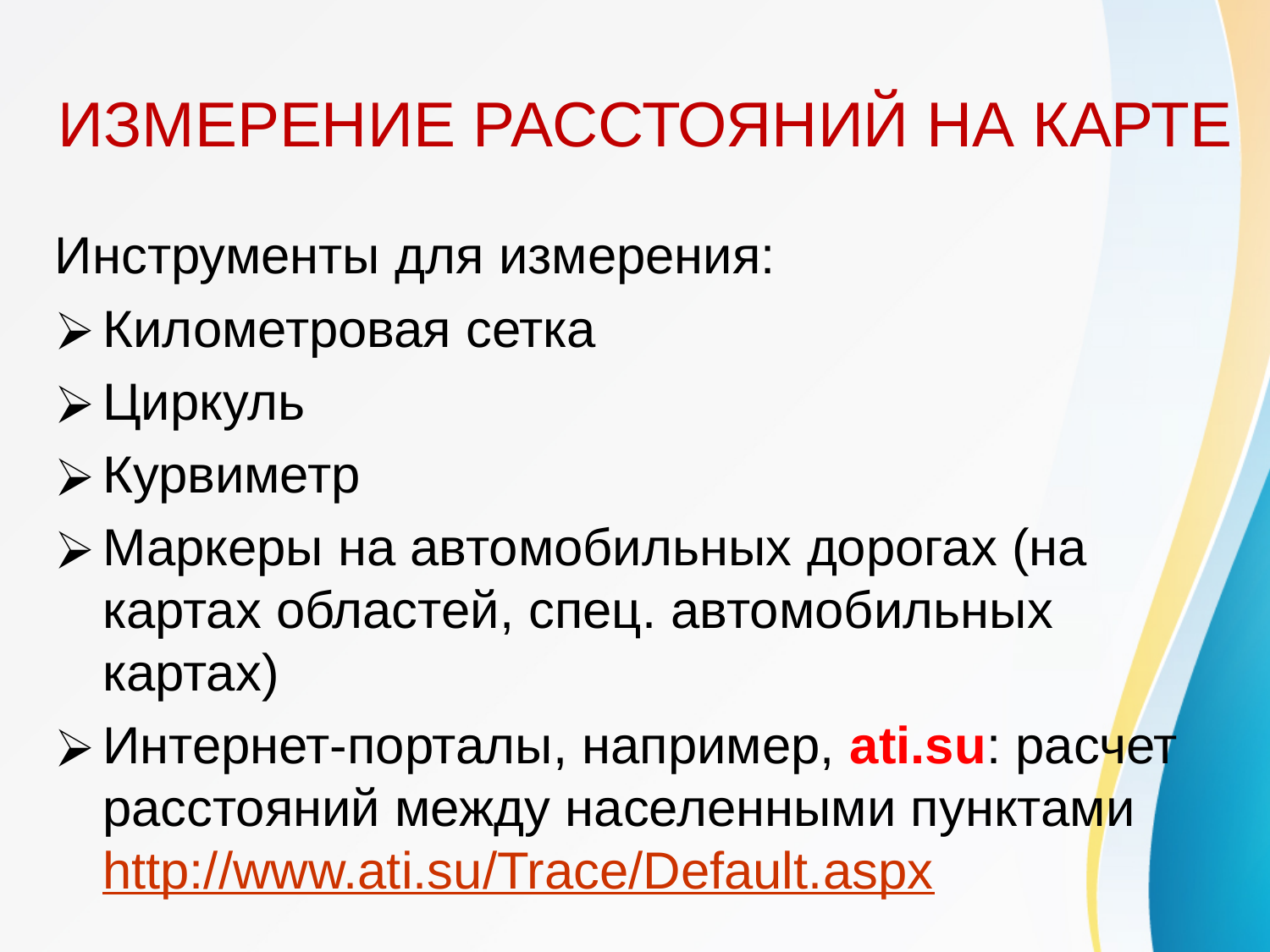

# ИЗМЕРЕНИЕ РАССТОЯНИЙ НА КАРТЕ
Инструменты для измерения:
Километровая сетка
Циркуль
Курвиметр
Маркеры на автомобильных дорогах (на картах областей, спец. автомобильных картах)
Интернет-порталы, например, ati.su: расчет расстояний между населенными пунктами
http://www.ati.su/Trace/Default.aspx